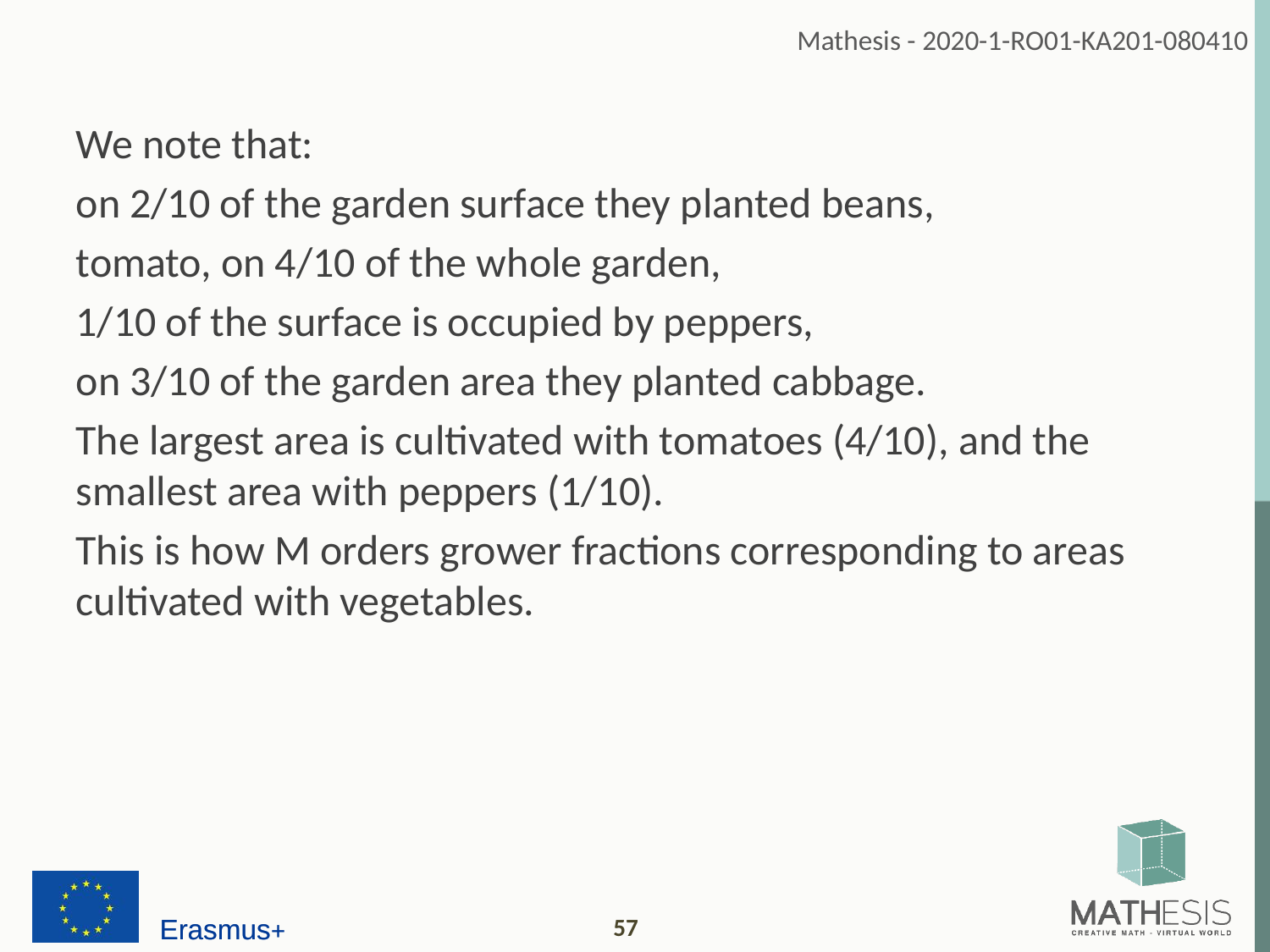

We note that:
on 2/10 of the garden surface they planted beans,
tomato, on 4/10 of the whole garden,
1/10 of the surface is occupied by peppers,
on 3/10 of the garden area they planted cabbage.
The largest area is cultivated with tomatoes (4/10), and the smallest area with peppers (1/10).
This is how M orders grower fractions corresponding to areas cultivated with vegetables.